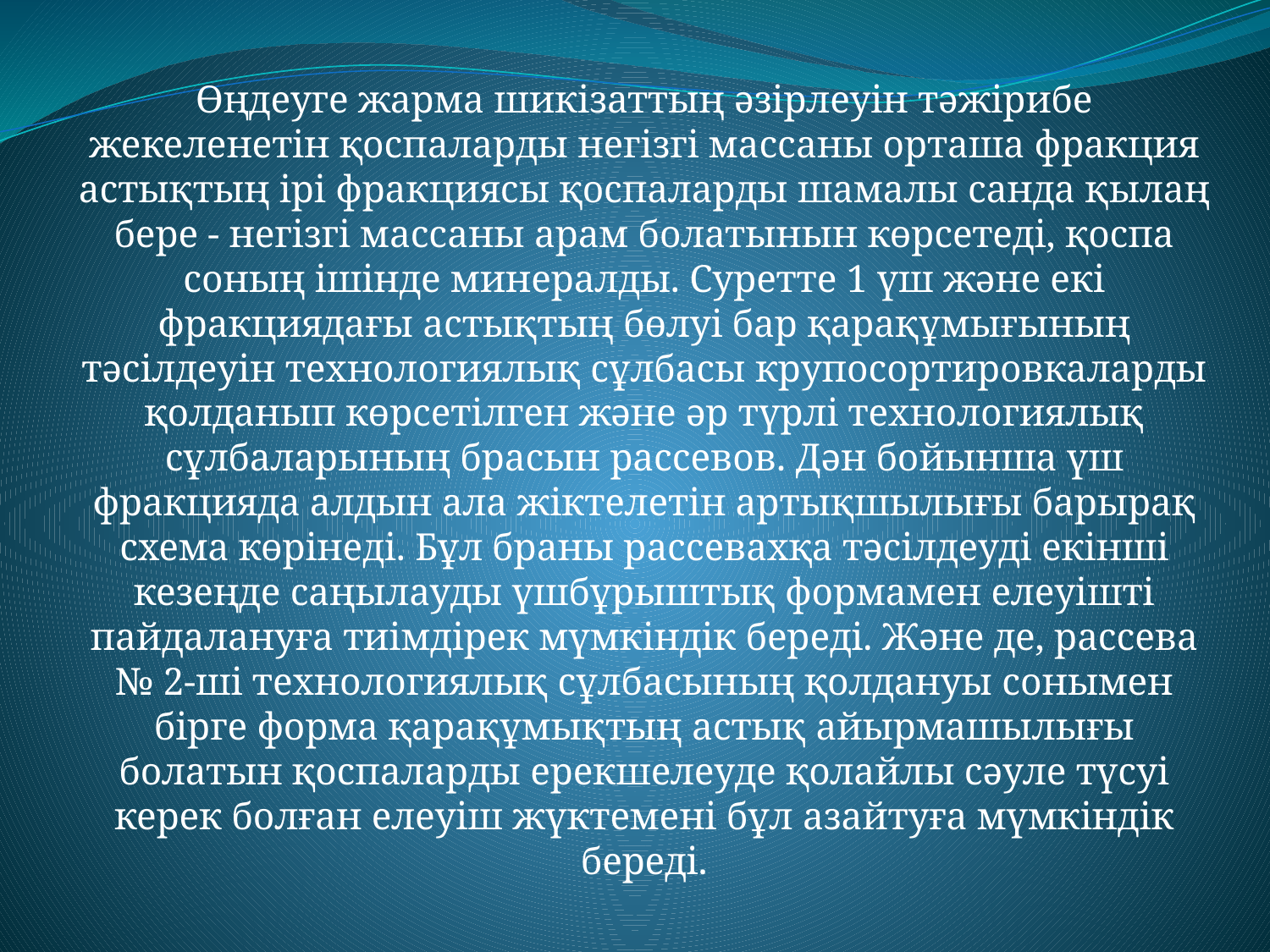

Өңдеуге жарма шикiзаттың әзiрлеуiн тәжiрибе жекеленетiн қоспаларды негiзгi массаны орташа фракция астықтың iрi фракциясы қоспаларды шамалы санда қылаң бере - негiзгi массаны арам болатынын көрсетедi, қоспа соның iшiнде минералды. Суретте 1 үш және екi фракциядағы астықтың бөлуi бар қарақұмығының тәсiлдеуiн технологиялық сұлбасы крупосортировкаларды қолданып көрсетiлген және әр түрлi технологиялық сұлбаларының брасын рассевов. Дән бойынша үш фракцияда алдын ала жiктелетiн артықшылығы барырақ схема көрiнедi. Бұл браны рассевахқа тәсiлдеудi екiншi кезеңде саңылауды үшбұрыштық формамен елеуiштi пайдалануға тиiмдiрек мүмкiндiк бередi. Және де, рассева № 2-шi технологиялық сұлбасының қолдануы сонымен бiрге форма қарақұмықтың астық айырмашылығы болатын қоспаларды ерекшелеуде қолайлы сәуле түсуi керек болған елеуiш жүктеменi бұл азайтуға мүмкiндiк бередi.